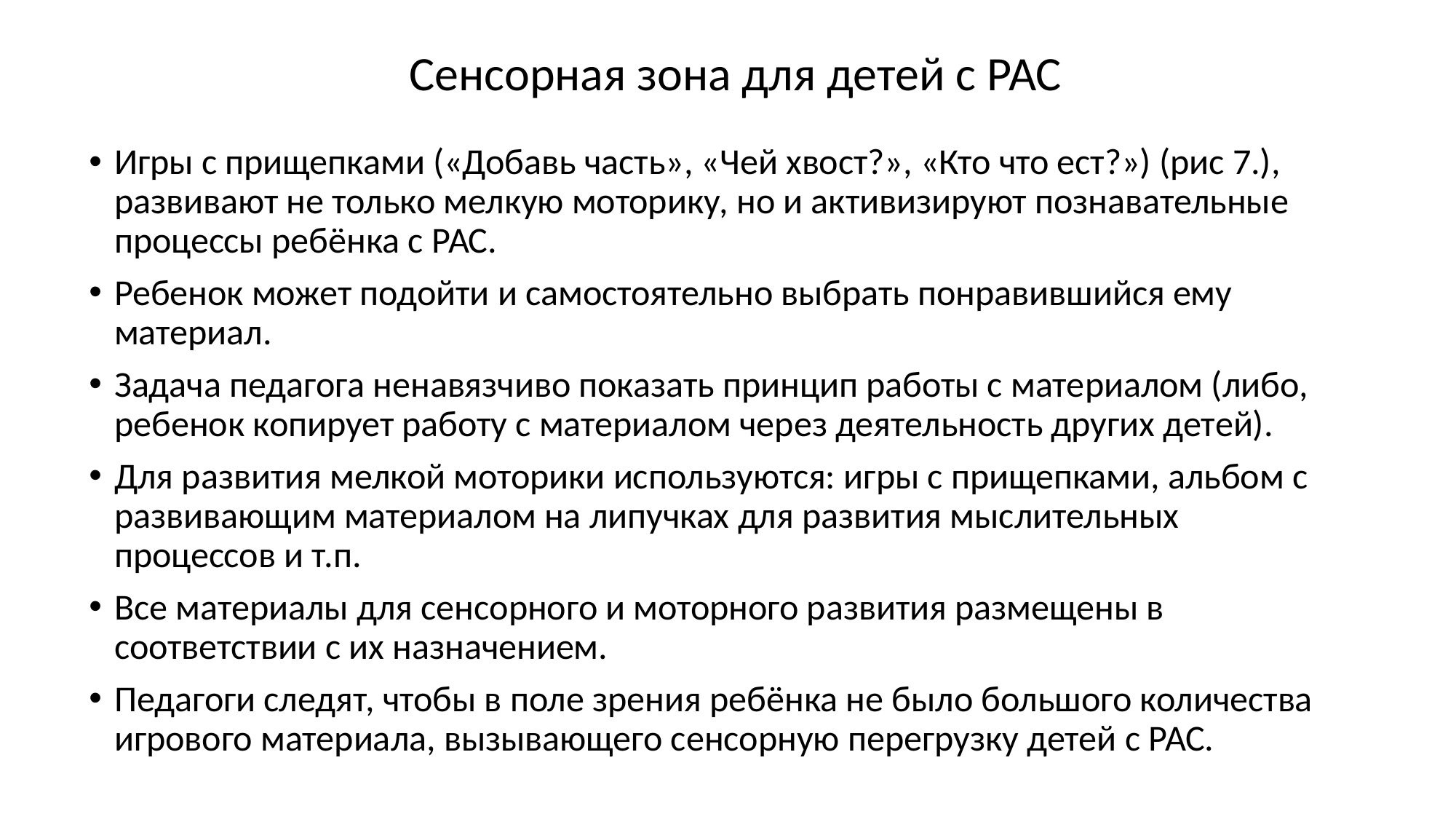

# Сенсорная зона для детей с РАС
Игры с прищепками («Добавь часть», «Чей хвост?», «Кто что ест?») (рис 7.), развивают не только мелкую моторику, но и активизируют познавательные процессы ребёнка с РАС.
Ребенок может подойти и самостоятельно выбрать понравившийся ему материал.
Задача педагога ненавязчиво показать принцип работы с материалом (либо, ребенок копирует работу с материалом через деятельность других детей).
Для развития мелкой моторики используются: игры с прищепками, альбом с развивающим материалом на липучках для развития мыслительных процессов и т.п.
Все материалы для сенсорного и моторного развития размещены в соответствии с их назначением.
Педагоги следят, чтобы в поле зрения ребёнка не было большого количества игрового материала, вызывающего сенсорную перегрузку детей с РАС.